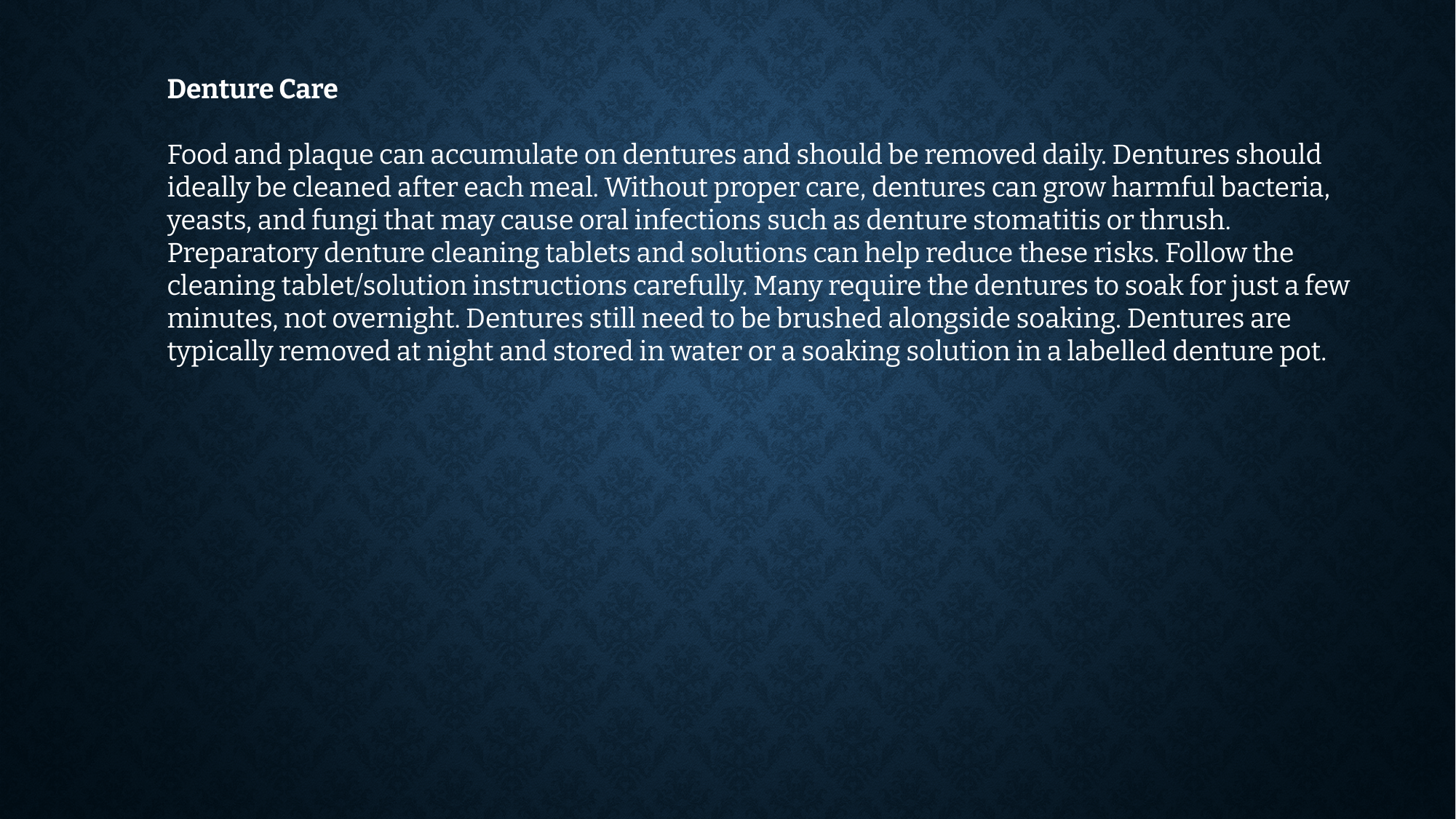

Denture Care

Food and plaque can accumulate on dentures and should be removed daily. Dentures should ideally be cleaned after each meal. Without proper care, dentures can grow harmful bacteria, yeasts, and fungi that may cause oral infections such as denture stomatitis or thrush. Preparatory denture cleaning tablets and solutions can help reduce these risks. Follow the cleaning tablet/solution instructions carefully. Many require the dentures to soak for just a few minutes, not overnight. Dentures still need to be brushed alongside soaking. Dentures are typically removed at night and stored in water or a soaking solution in a labelled denture pot.